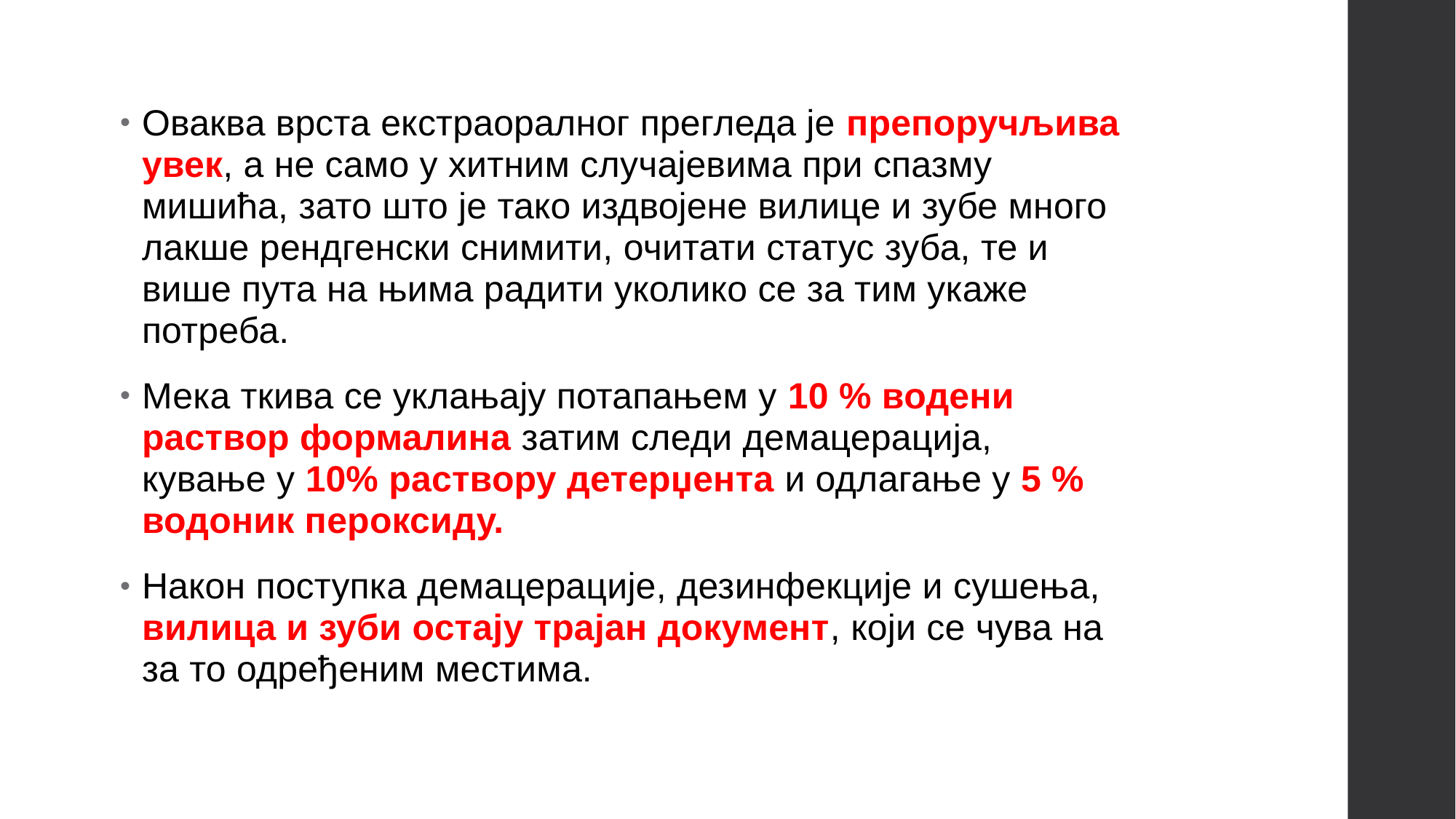

Оваква врста екстраоралног прегледа је препоручљива увек, а не само у хитним случајевима при спазму мишића, зато што је тако издвојене вилице и зубе много лакше рендгенски снимити, очитати статус зуба, те и више пута на њима радити уколико се за тим укаже потреба.
Мека ткива се уклањају потапањем у 10 % водени раствор формалина затим следи демацерација, кување у 10% раствору детерџента и одлагање у 5 % водоник пероксиду.
Након поступка демацерације, дезинфекције и сушења, вилица и зуби остају трајан документ, који се чува на за то одређеним местима.